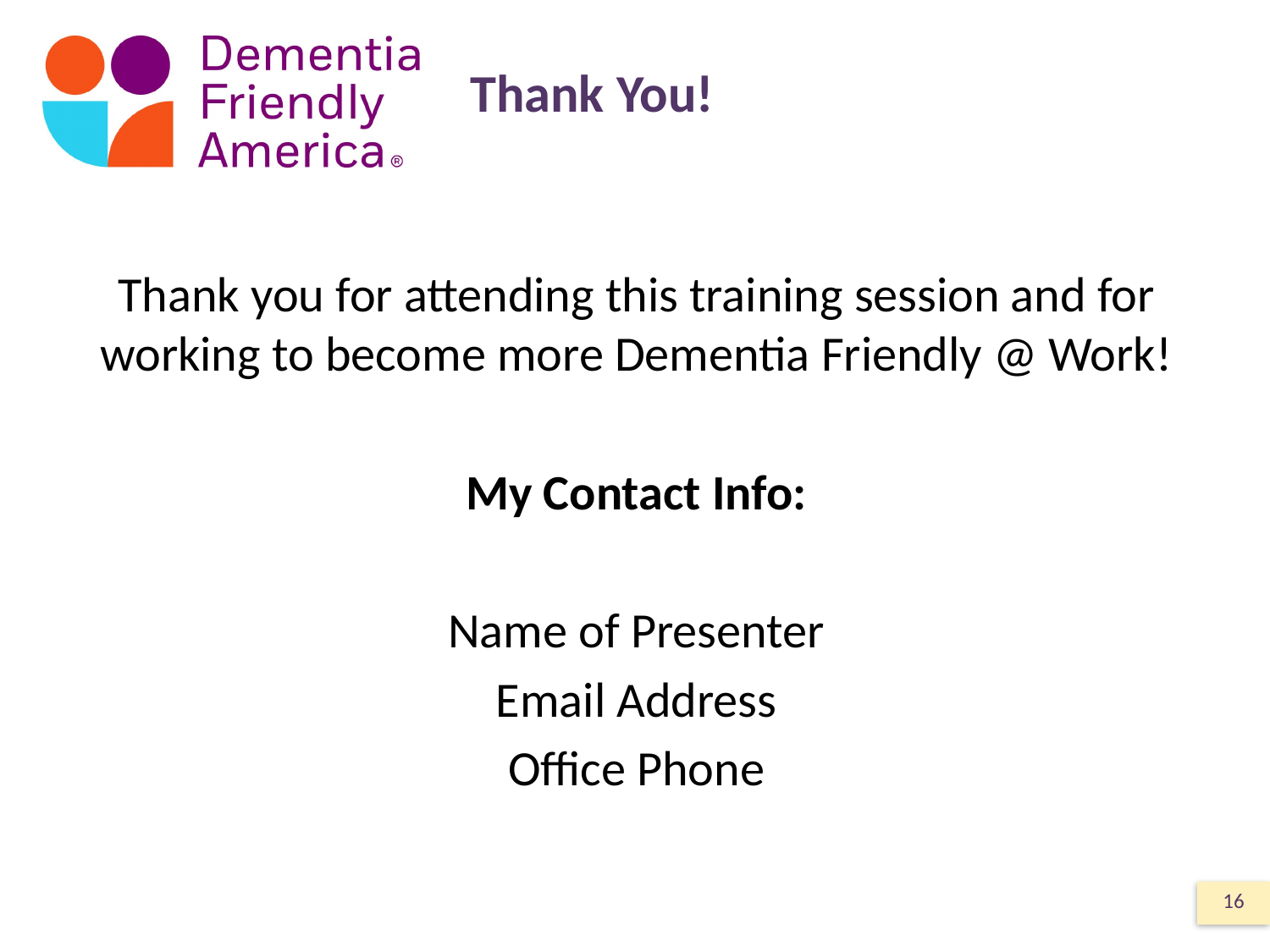

# Thank You!
Thank you for attending this training session and for working to become more Dementia Friendly @ Work!

My Contact Info:

Name of Presenter
Email Address
Office Phone